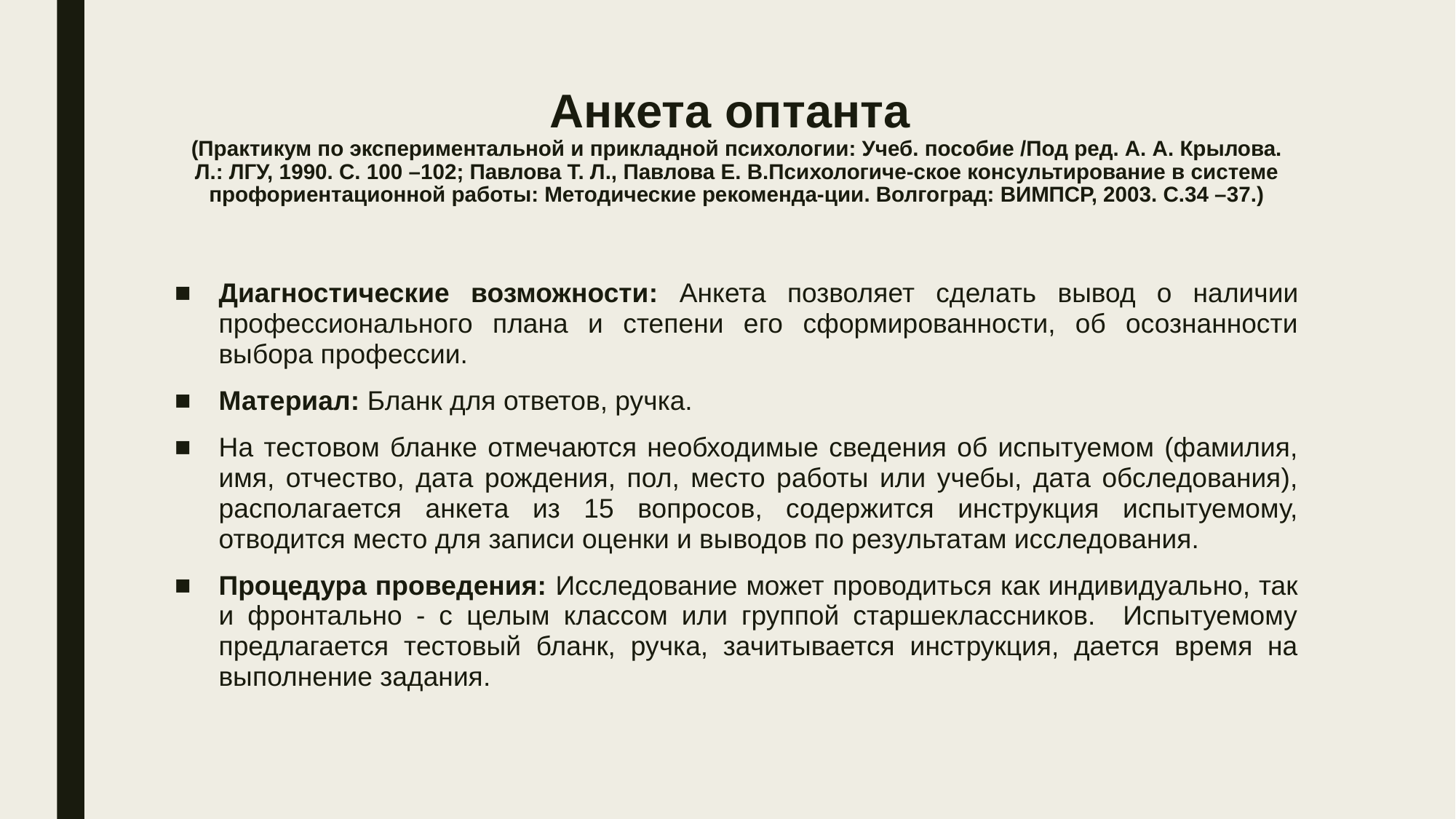

# Анкета оптанта (Практикум по экспериментальной и прикладной психологии: Учеб. пособие /Под ред. А. А. Крылова. Л.: ЛГУ, 1990. С. 100 –102; Павлова Т. Л., Павлова Е. В.Психологиче-ское консультирование в системе профориентационной работы: Методические рекоменда-ции. Волгоград: ВИМПСР, 2003. С.34 –37.)
Диагностические возможности: Анкета позволяет сделать вывод о наличии профессионального плана и степени его сформированности, об осознанности выбора профессии.
Материал: Бланк для ответов, ручка.
На тестовом бланке отмечаются необходимые сведения об испытуемом (фамилия, имя, отчество, дата рождения, пол, место работы или учебы, дата обследования), располагается анкета из 15 вопросов, содержится инструкция испытуемому, отводится место для записи оценки и выводов по результатам исследования.
Процедура проведения: Исследование может проводиться как индивидуально, так и фронтально - с целым классом или группой старшеклассников.  Испытуемому предлагается тестовый бланк, ручка, зачитывается инструкция, дается время на выполнение задания.